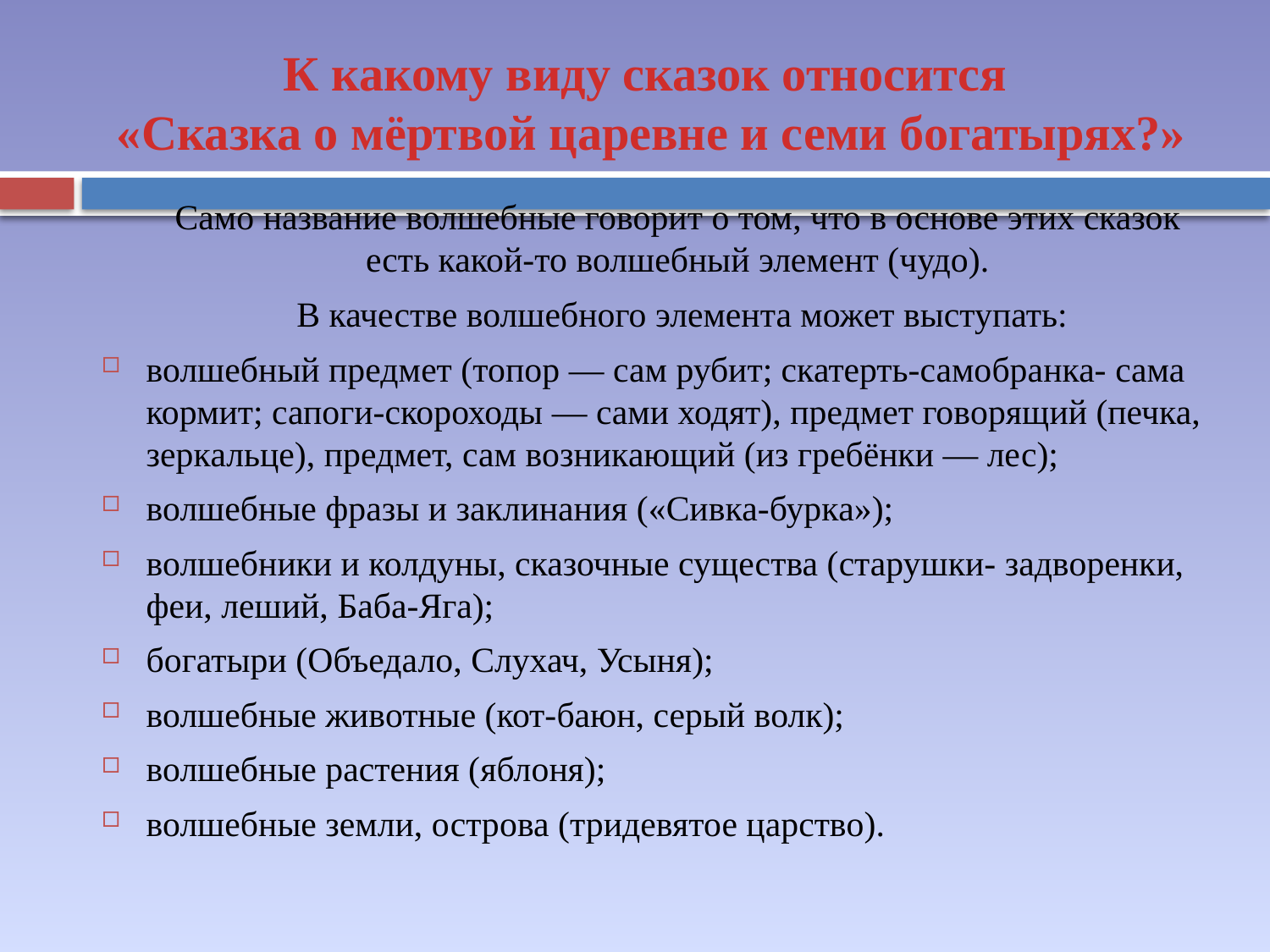

# К какому виду сказок относится «Сказка о мёртвой царевне и семи богатырях?»
	Само название волшебные говорит о том, что в основе этих сказок есть какой-то волшебный элемент (чудо).
	 В качестве волшебного элемента может выступать:
волшебный предмет (топор — сам рубит; скатерть-самобранка- сама кормит; сапоги-скороходы — сами ходят), предмет говорящий (печка, зеркальце), предмет, сам возникающий (из гребёнки — лес);
волшебные фразы и заклинания («Сивка-бурка»);
волшебники и колдуны, сказочные существа (старушки- задворенки, феи, леший, Баба-Яга);
богатыри (Объедало, Слухач, Усыня);
волшебные животные (кот-баюн, серый волк);
волшебные растения (яблоня);
волшебные земли, острова (тридевятое царство).